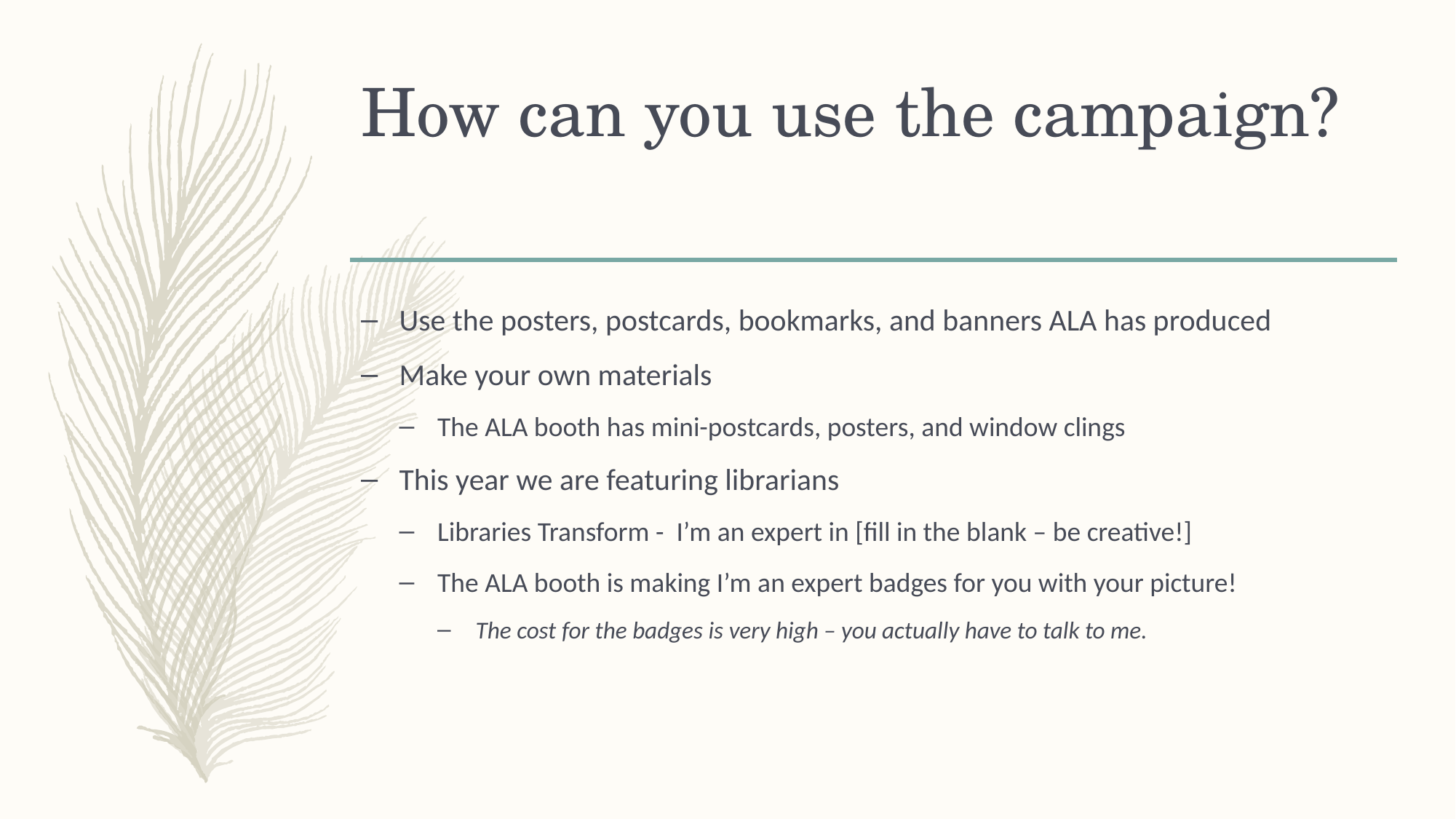

# How can you use the campaign?
Use the posters, postcards, bookmarks, and banners ALA has produced
Make your own materials
The ALA booth has mini-postcards, posters, and window clings
This year we are featuring librarians
Libraries Transform -  I’m an expert in [fill in the blank – be creative!]
The ALA booth is making I’m an expert badges for you with your picture!
The cost for the badges is very high – you actually have to talk to me.